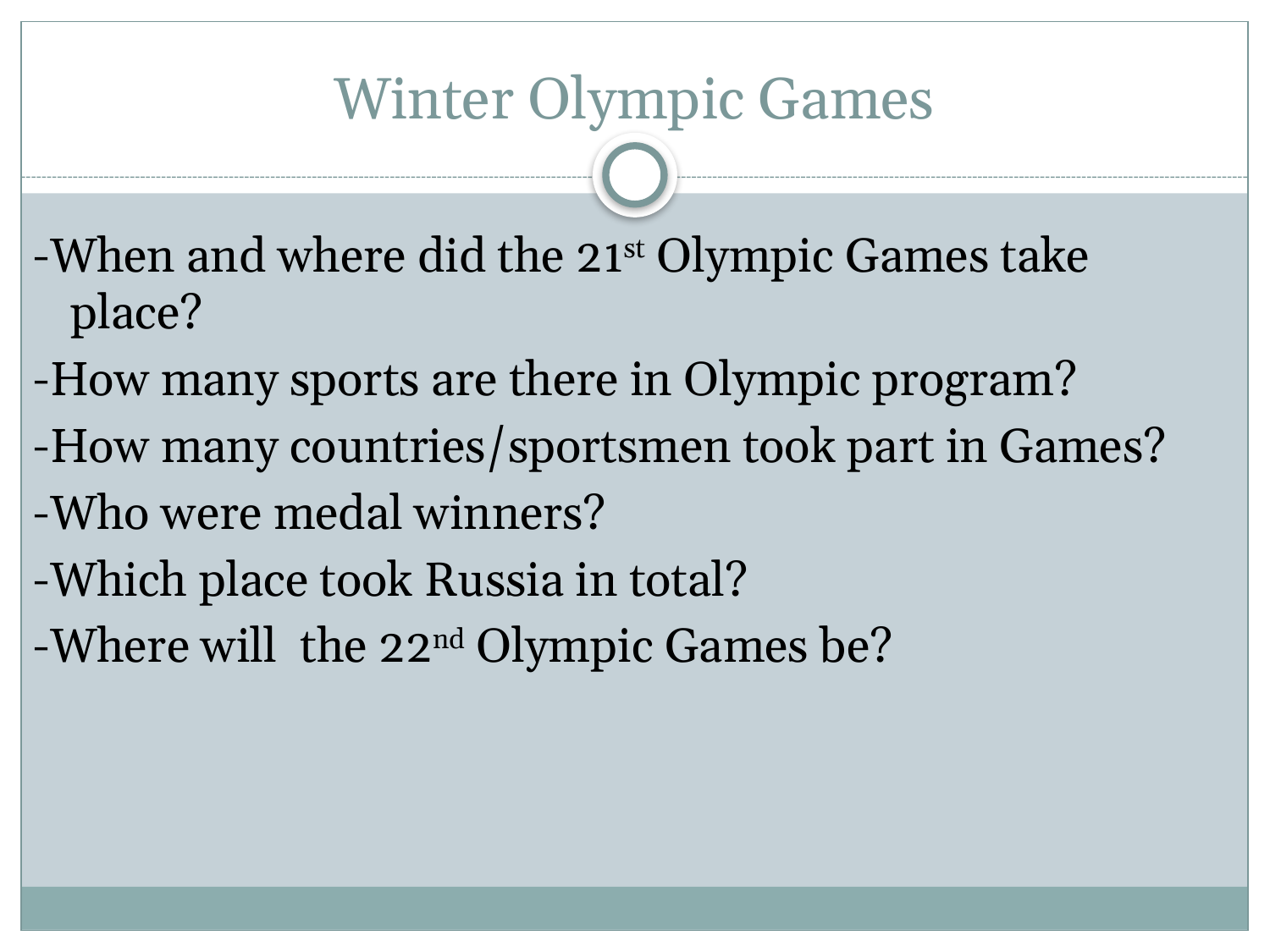

# Winter Olympic Games
-When and where did the 21st Olympic Games take place?
-How many sports are there in Olympic program?
-How many countries/sportsmen took part in Games?
-Who were medal winners?
-Which place took Russia in total?
-Where will  the 22nd Olympic Games be?